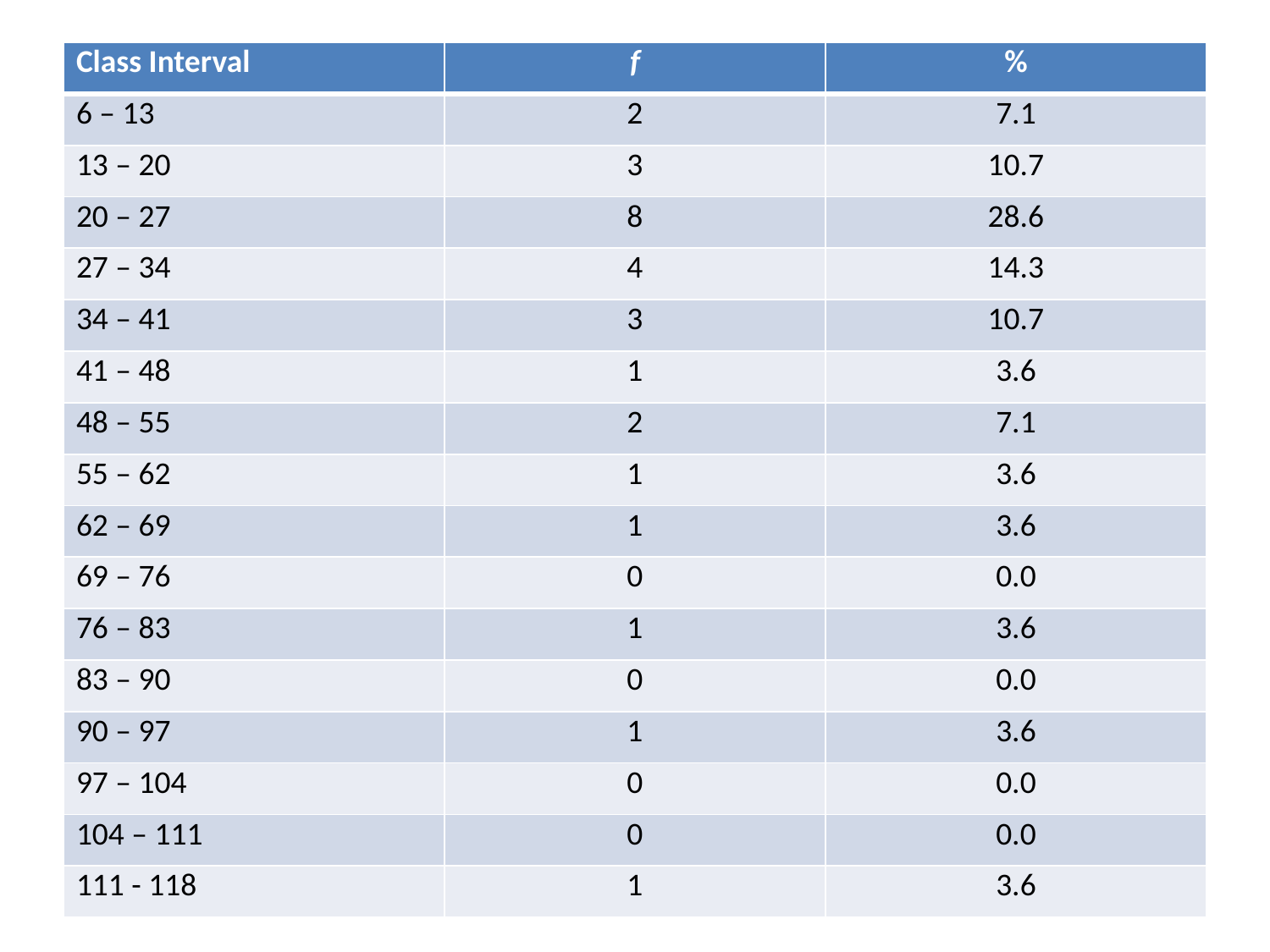

| Class Interval | f | % |
| --- | --- | --- |
| 6 – 13 | 2 | 7.1 |
| 13 – 20 | 3 | 10.7 |
| 20 – 27 | 8 | 28.6 |
| 27 – 34 | 4 | 14.3 |
| 34 – 41 | 3 | 10.7 |
| 41 – 48 | 1 | 3.6 |
| 48 – 55 | 2 | 7.1 |
| 55 – 62 | 1 | 3.6 |
| 62 – 69 | 1 | 3.6 |
| 69 – 76 | 0 | 0.0 |
| 76 – 83 | 1 | 3.6 |
| 83 – 90 | 0 | 0.0 |
| 90 – 97 | 1 | 3.6 |
| 97 – 104 | 0 | 0.0 |
| 104 – 111 | 0 | 0.0 |
| 111 - 118 | 1 | 3.6 |